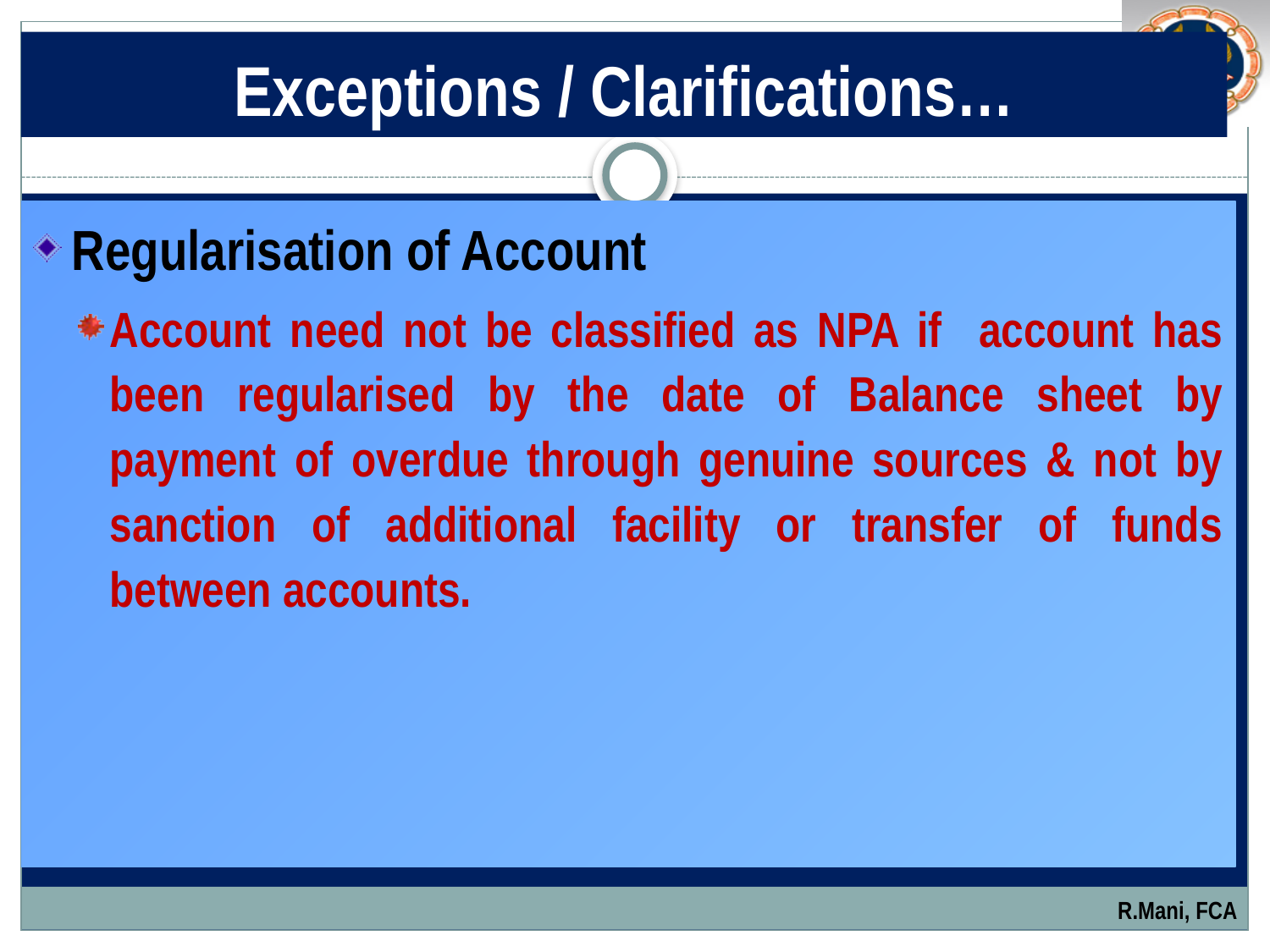

# Exceptions / Clarifications…
Regularisation of Account
Account need not be classified as NPA if  account has been regularised by the date of Balance sheet by payment of overdue through genuine sources & not by sanction of additional facility or transfer of funds between accounts.